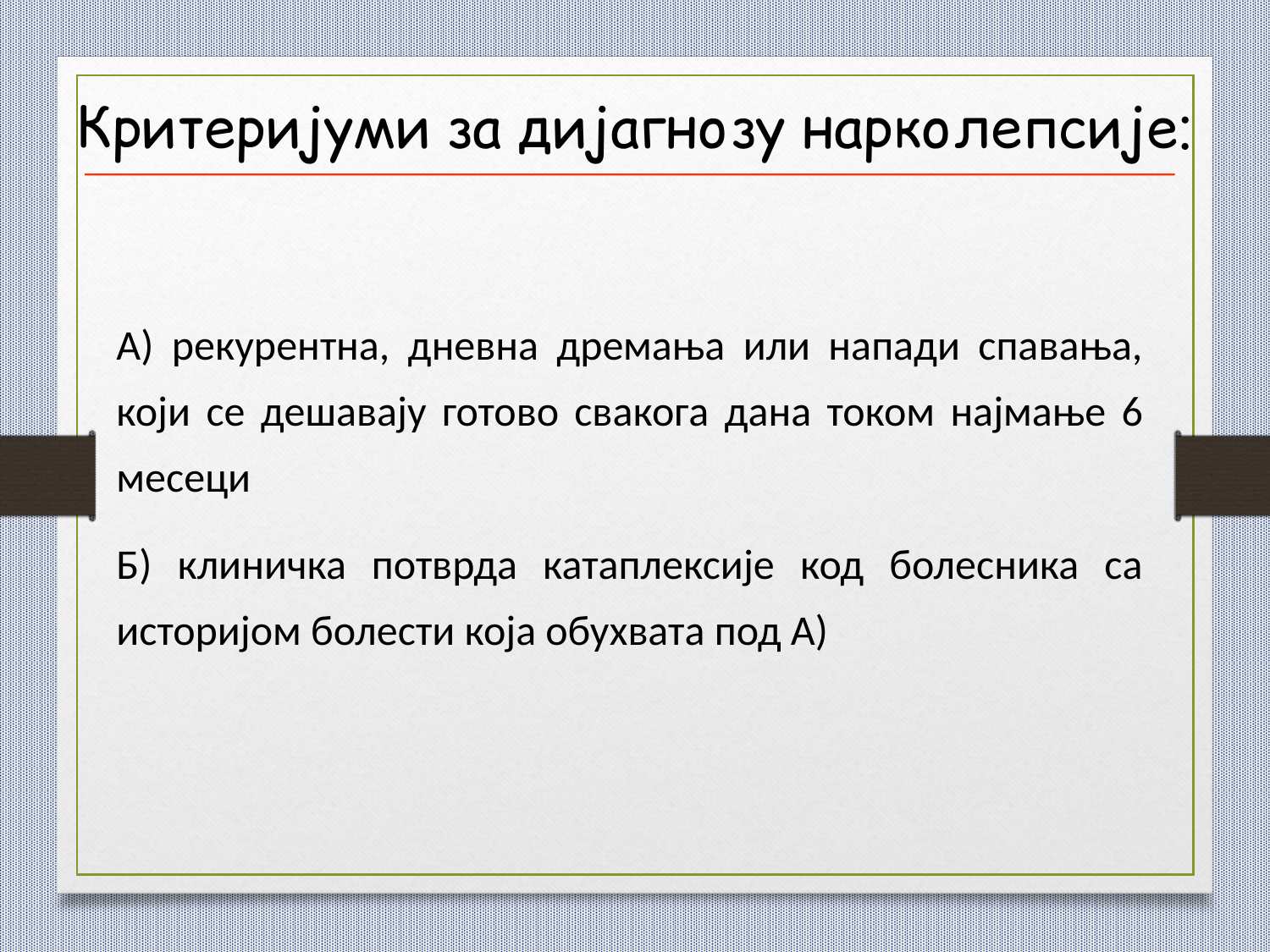

Критеријуми за дијагнозу нарколепсије:

А) рекурентна, дневна дремања или напади спавања, који се дешавају готово свакога дана током најмање 6 месеци
Б) клиничка потврда катаплексије код болесника са историјом болести која обухвата под А)